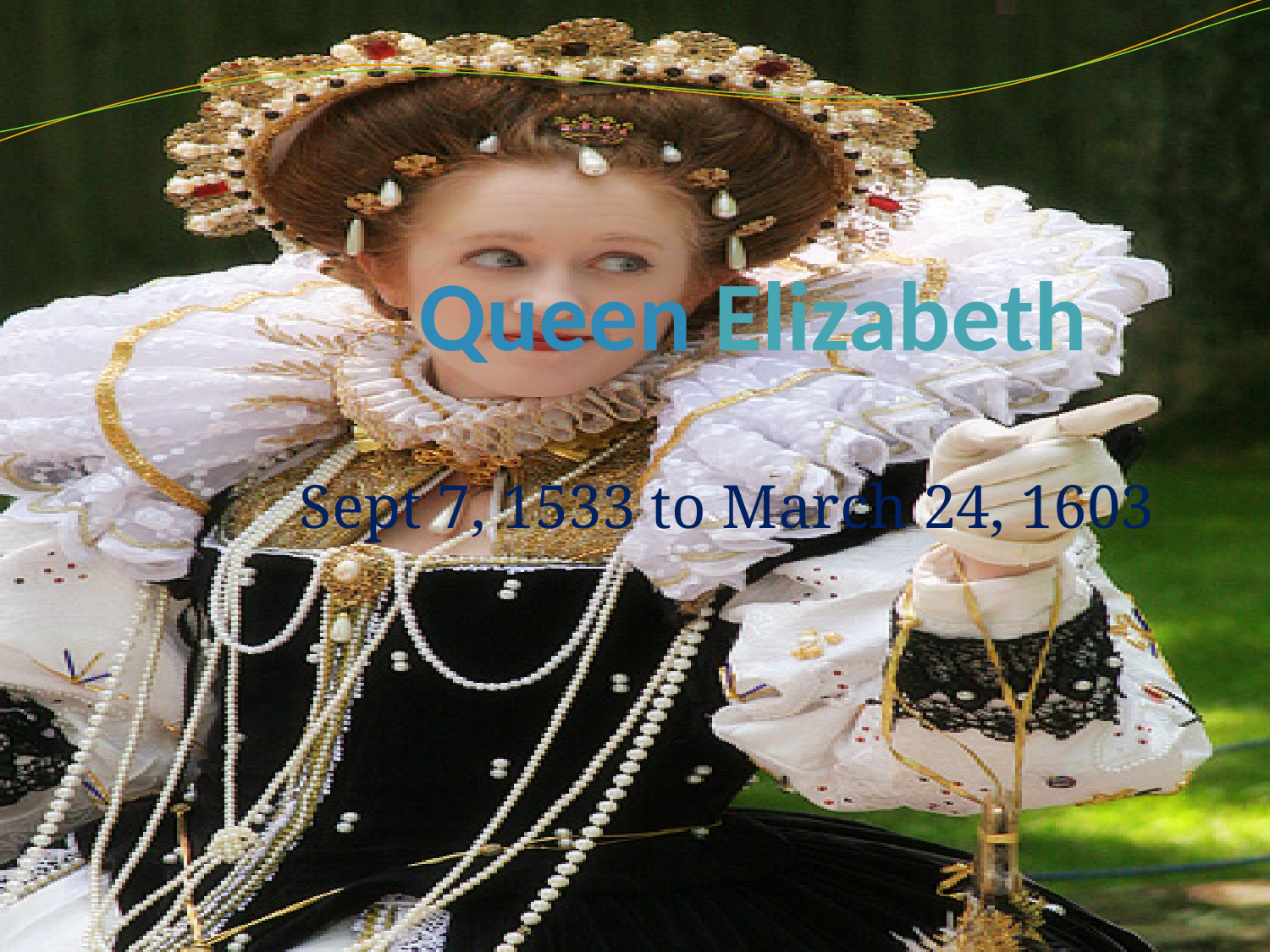

# Queen Elizabeth
Sept 7, 1533 to March 24, 1603